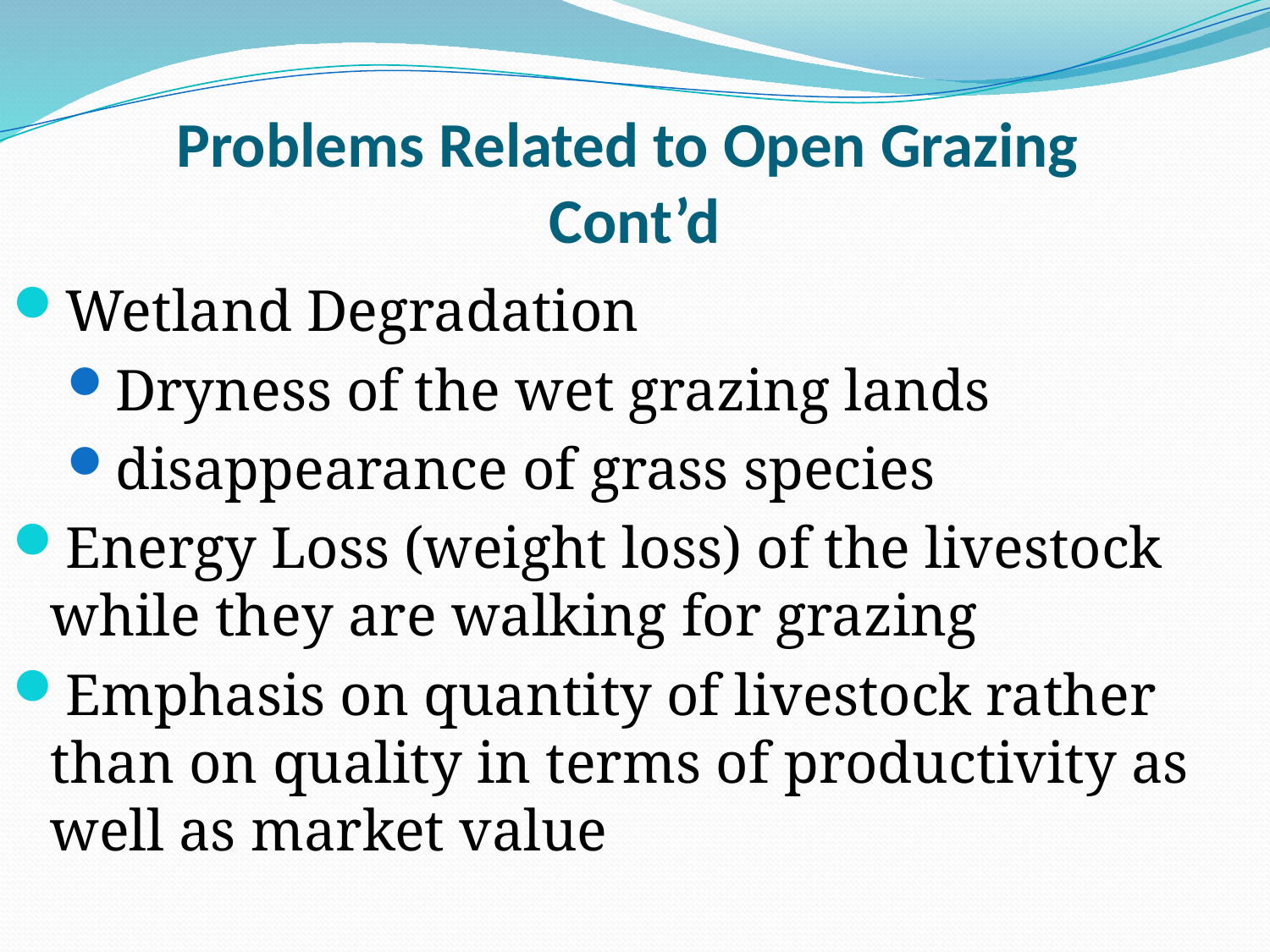

# Problems Related to Open Grazing Cont’d
Wetland Degradation
Dryness of the wet grazing lands
disappearance of grass species
Energy Loss (weight loss) of the livestock while they are walking for grazing
Emphasis on quantity of livestock rather than on quality in terms of productivity as well as market value